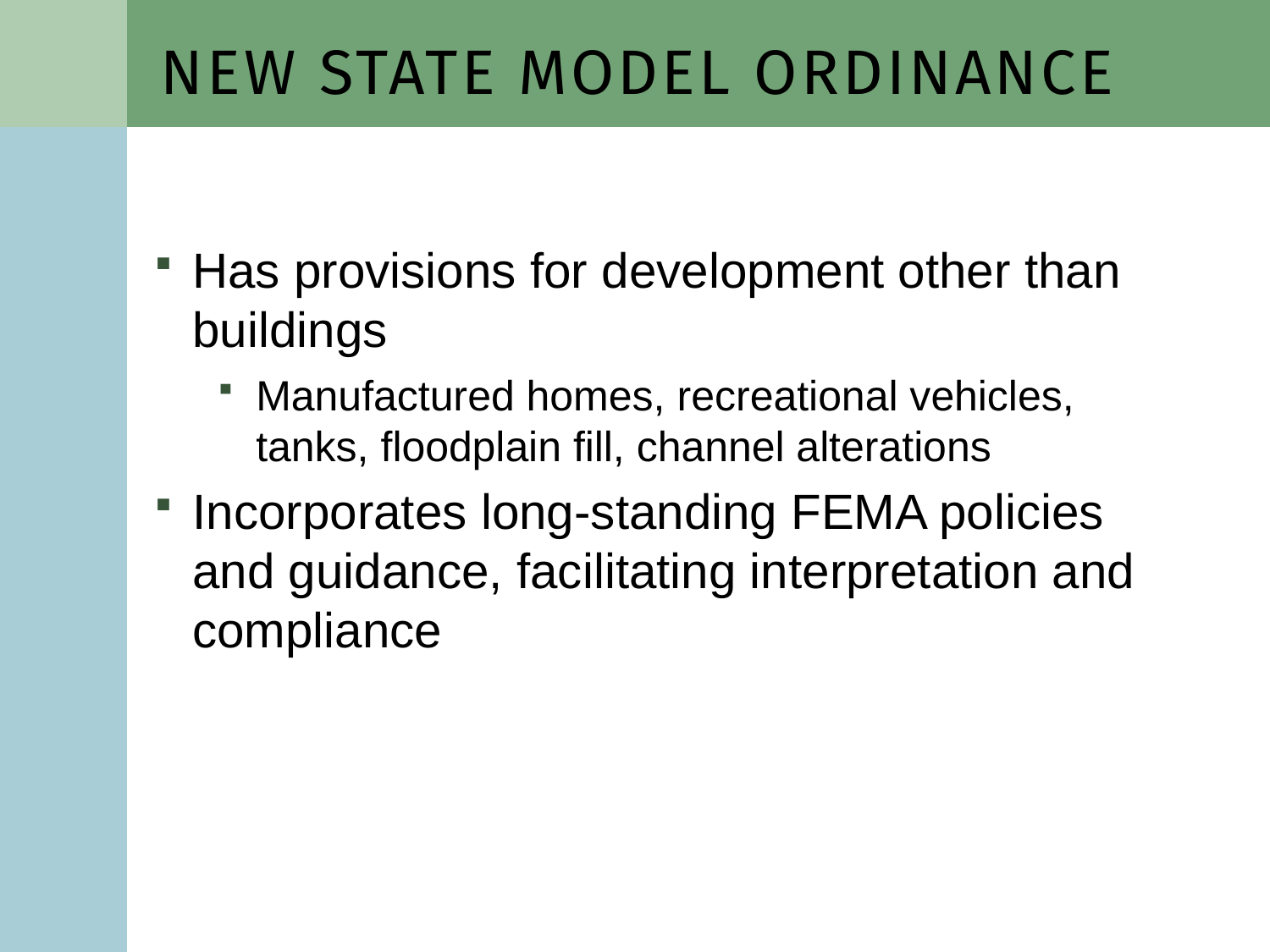

# New State Model Ordinance
Has provisions for development other than buildings
Manufactured homes, recreational vehicles, tanks, floodplain fill, channel alterations
Incorporates long-standing FEMA policies and guidance, facilitating interpretation and compliance